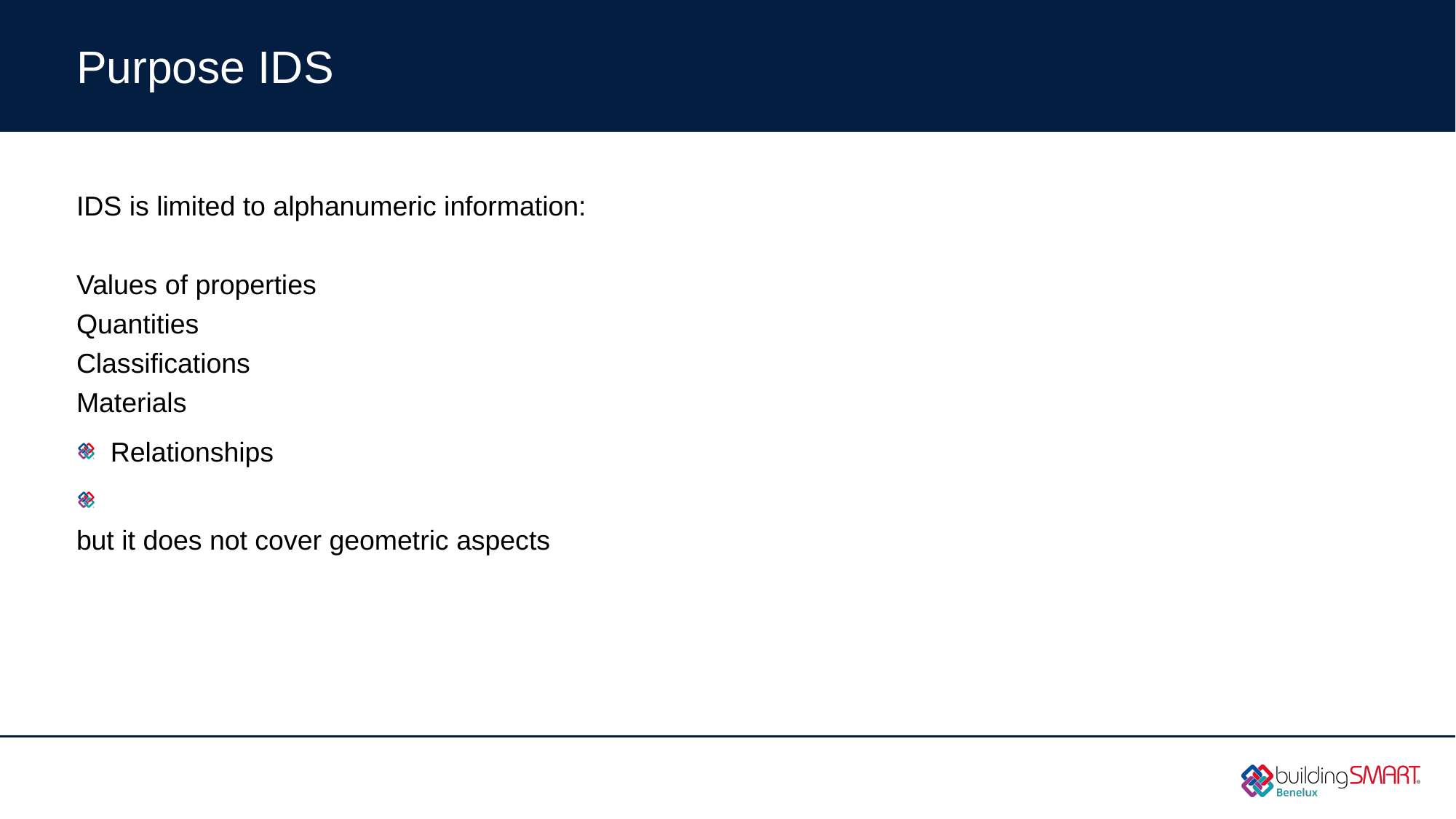

# Purpose IDS
IDS is limited to alphanumeric information:

Values of properties
Quantities
Classifications
Materials
Relationships

but it does not cover geometric aspects